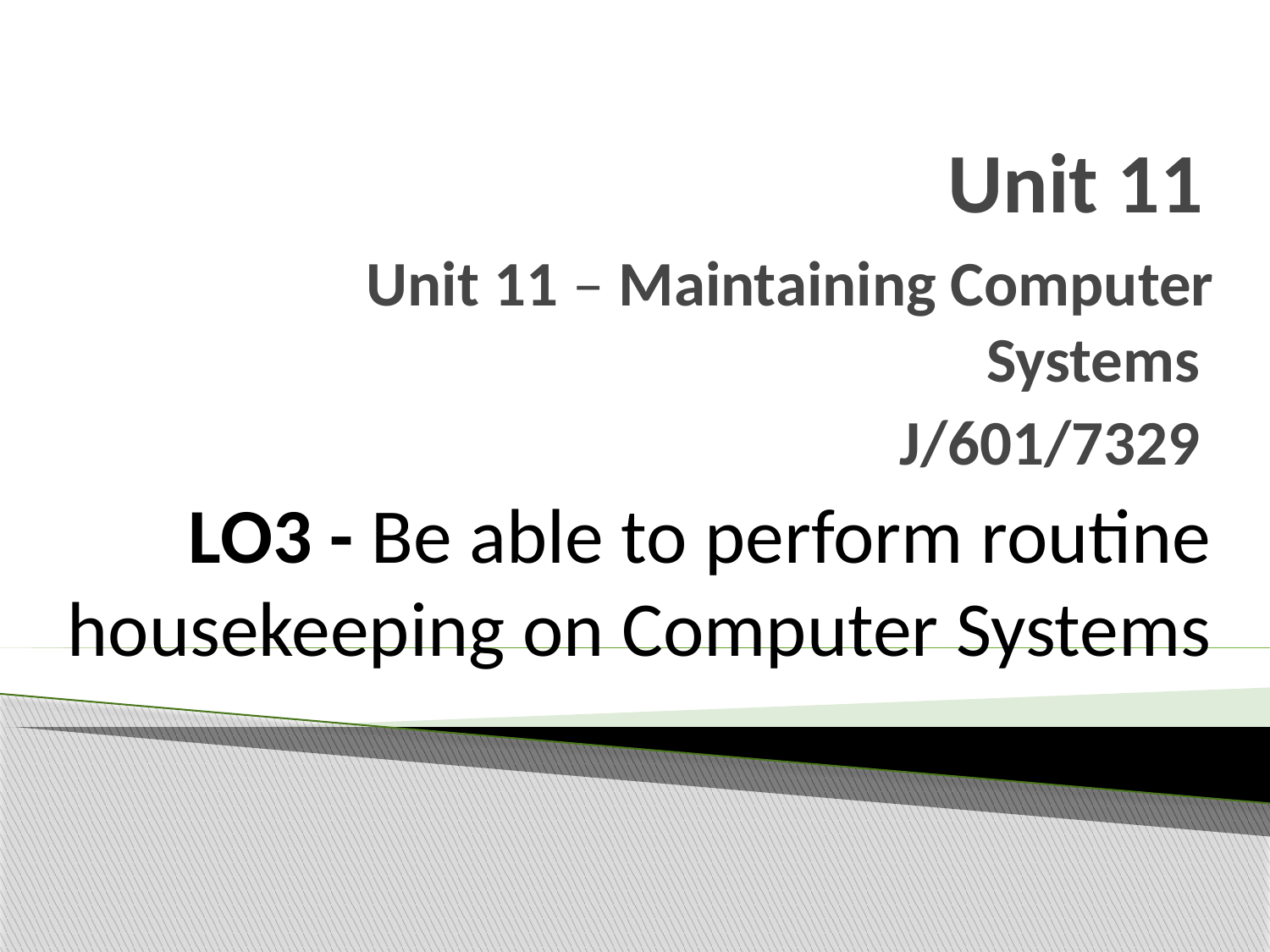

# Unit 11
Unit 11 – Maintaining Computer Systems
J/601/7329
LO3 - Be able to perform routine housekeeping on Computer Systems